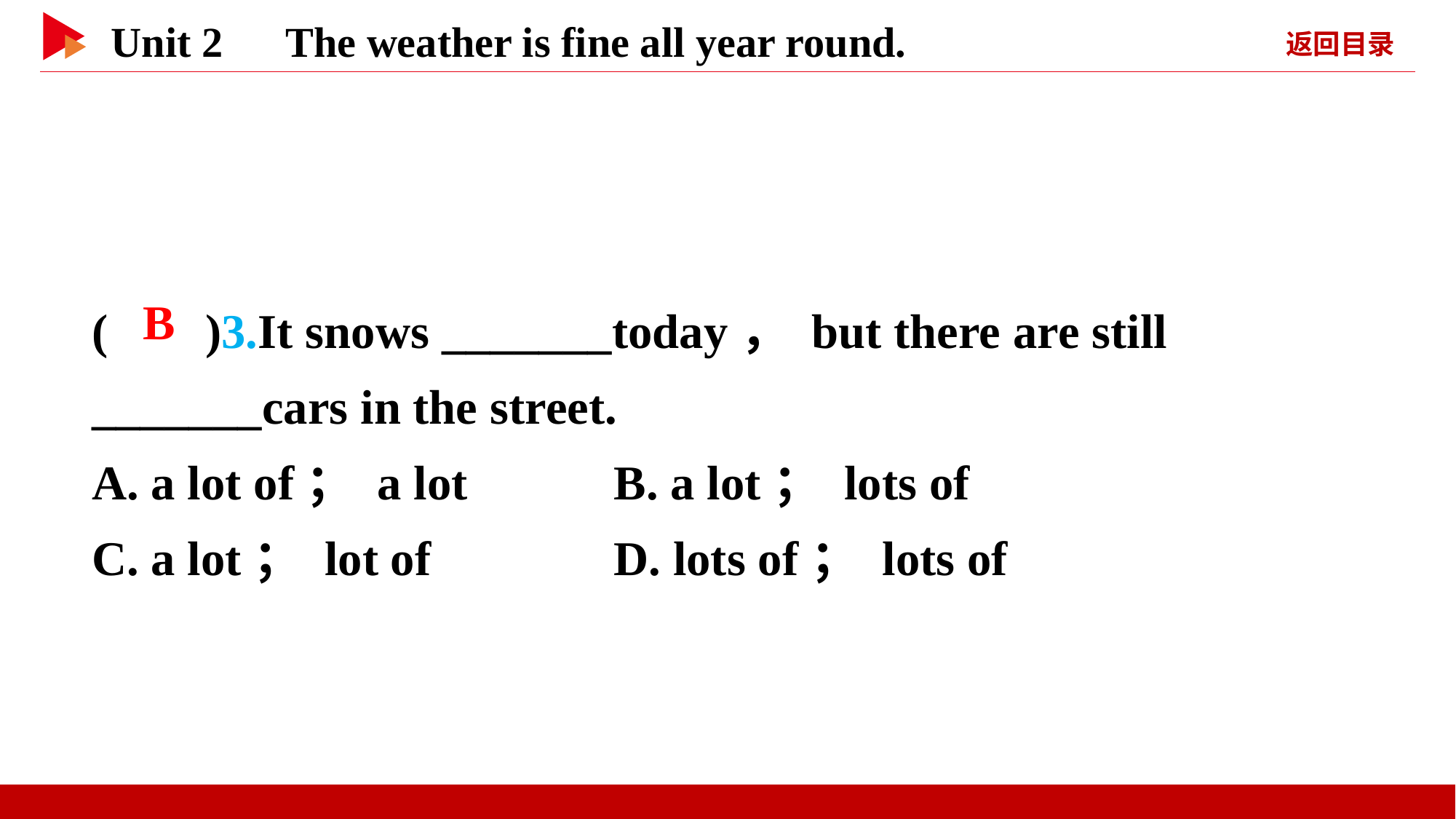

(        )3.It snows _______today， but there are still _______cars in the street.
A. a lot of； a lot            B. a lot； lots of
C. a lot； lot of               D. lots of； lots of
   B